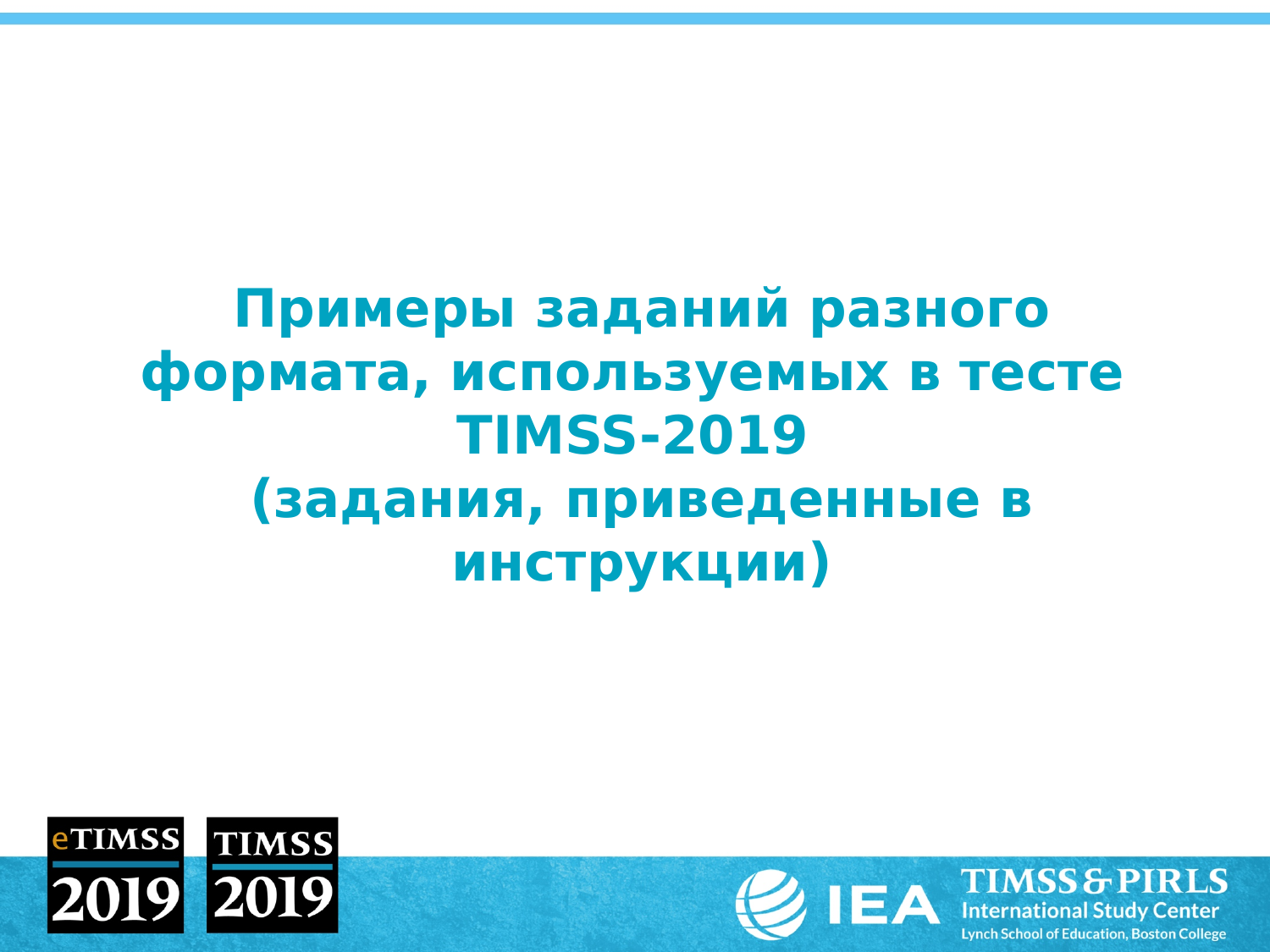

# Примеры заданий разного формата, используемых в тесте  TIMSS-2019 (задания, приведенные в инструкции)